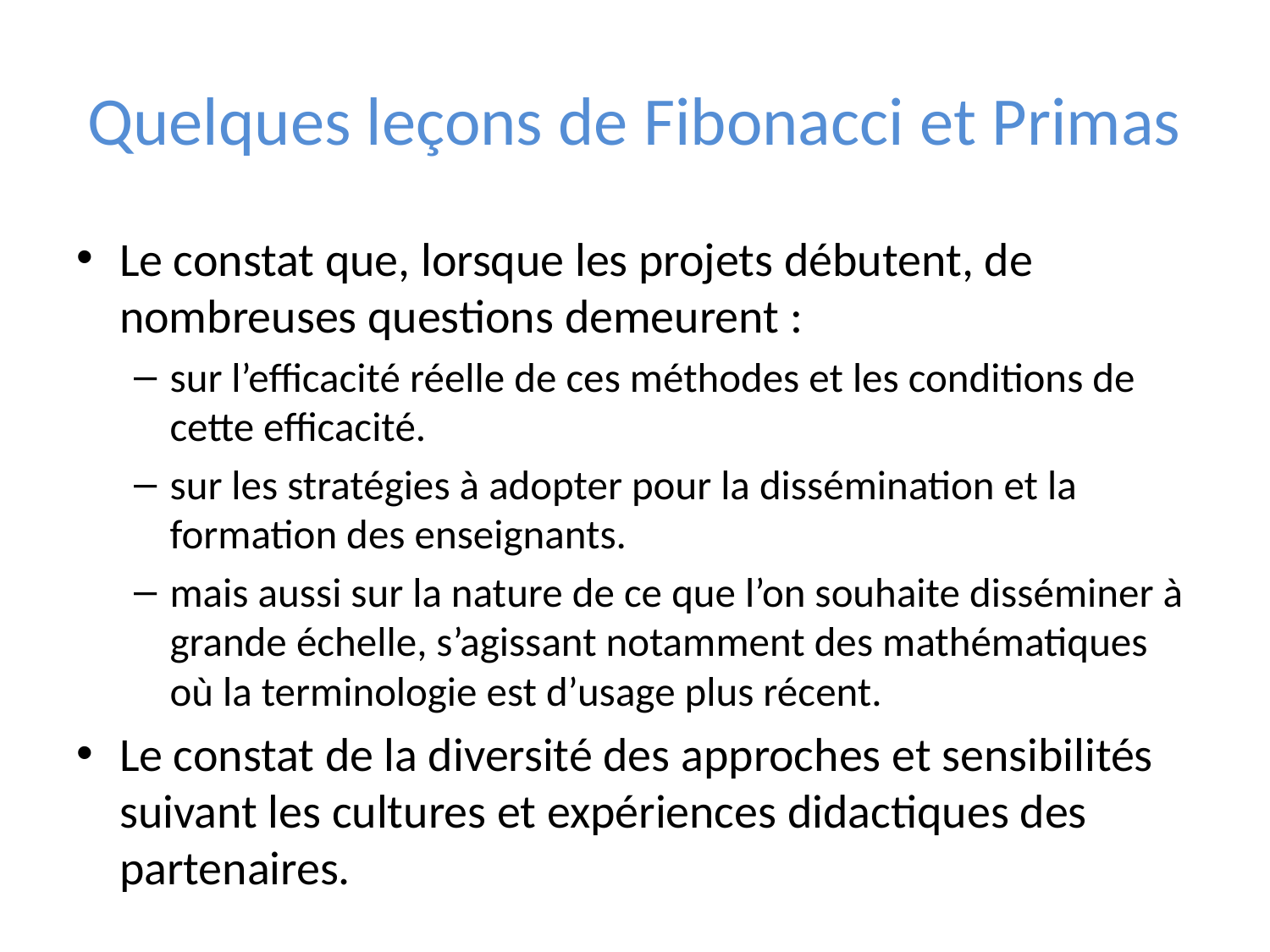

# Quelques leçons de Fibonacci et Primas
Le constat que, lorsque les projets débutent, de nombreuses questions demeurent :
sur l’efficacité réelle de ces méthodes et les conditions de cette efficacité.
sur les stratégies à adopter pour la dissémination et la formation des enseignants.
mais aussi sur la nature de ce que l’on souhaite disséminer à grande échelle, s’agissant notamment des mathématiques où la terminologie est d’usage plus récent.
Le constat de la diversité des approches et sensibilités suivant les cultures et expériences didactiques des partenaires.